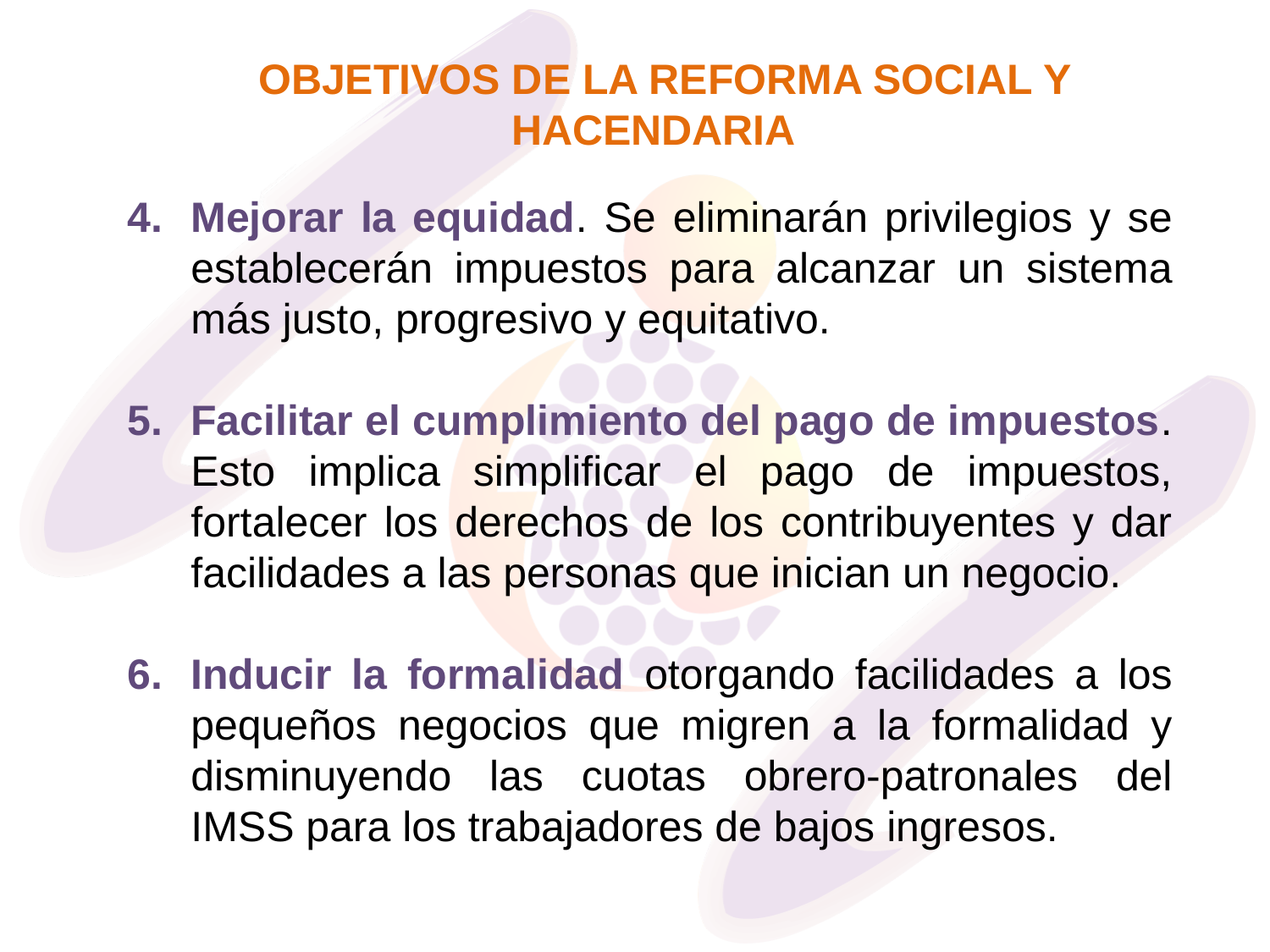

OBJETIVOS DE LA REFORMA SOCIAL Y HACENDARIA
Mejorar la equidad. Se eliminarán privilegios y se establecerán impuestos para alcanzar un sistema más justo, progresivo y equitativo.

Facilitar el cumplimiento del pago de impuestos. Esto implica simplificar el pago de impuestos, fortalecer los derechos de los contribuyentes y dar facilidades a las personas que inician un negocio.

Inducir la formalidad otorgando facilidades a los pequeños negocios que migren a la formalidad y disminuyendo las cuotas obrero-patronales del IMSS para los trabajadores de bajos ingresos.